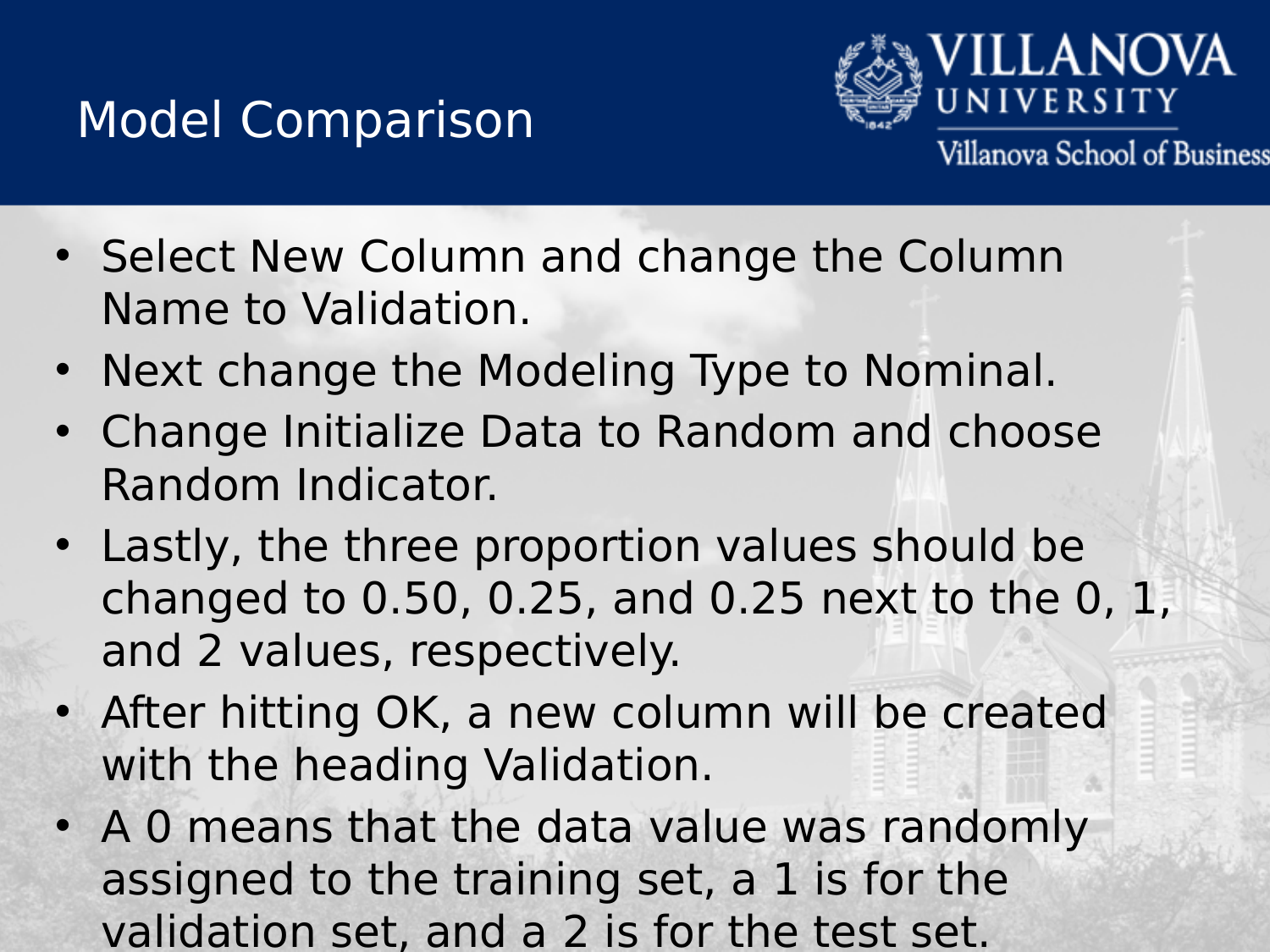

# Model Comparison
Select New Column and change the Column Name to Validation.
Next change the Modeling Type to Nominal.
Change Initialize Data to Random and choose Random Indicator.
Lastly, the three proportion values should be changed to 0.50, 0.25, and 0.25 next to the 0, 1, and 2 values, respectively.
After hitting OK, a new column will be created with the heading Validation.
A 0 means that the data value was randomly assigned to the training set, a 1 is for the validation set, and a 2 is for the test set.